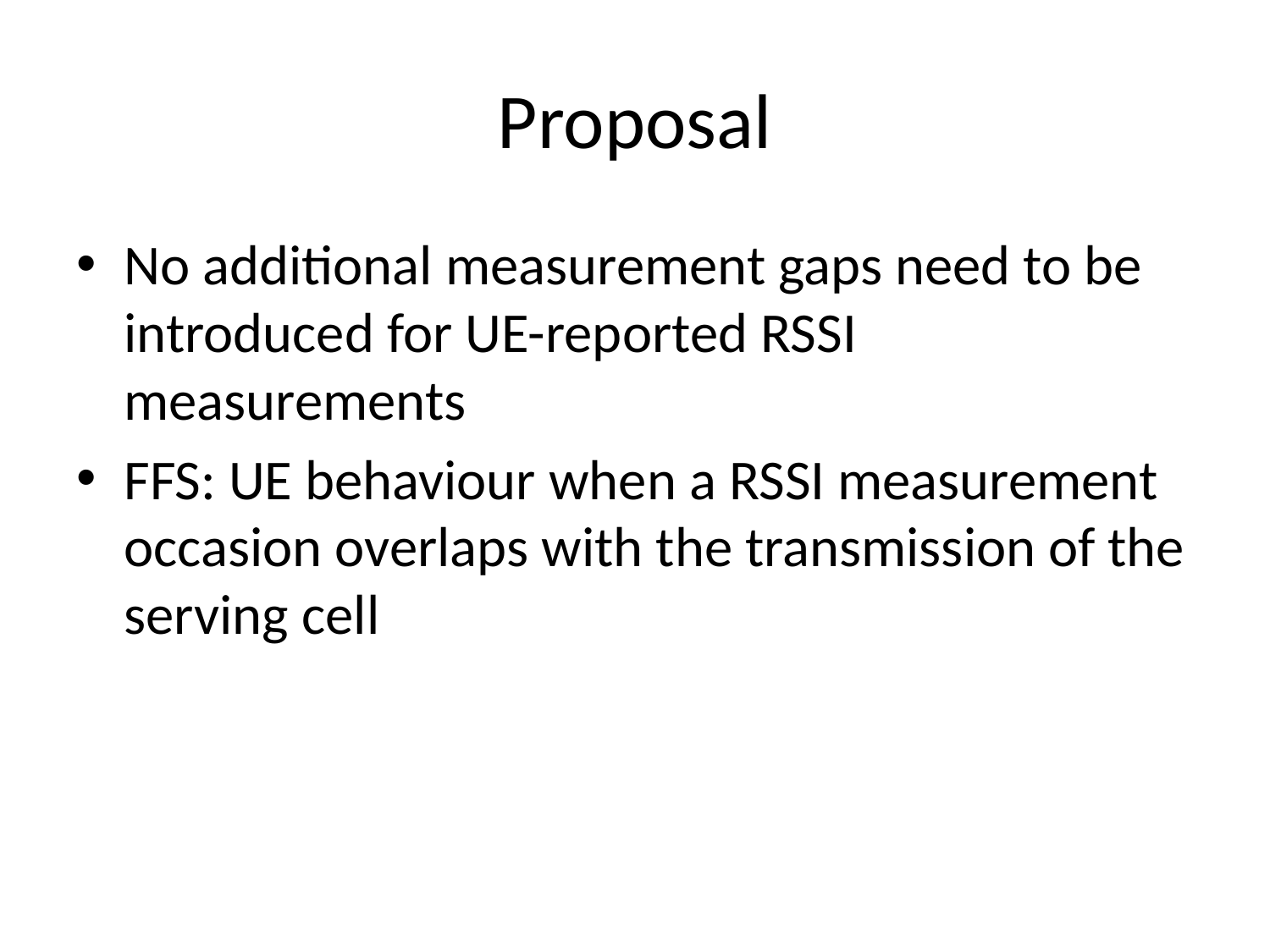

# Proposal
No additional measurement gaps need to be introduced for UE-reported RSSI measurements
FFS: UE behaviour when a RSSI measurement occasion overlaps with the transmission of the serving cell